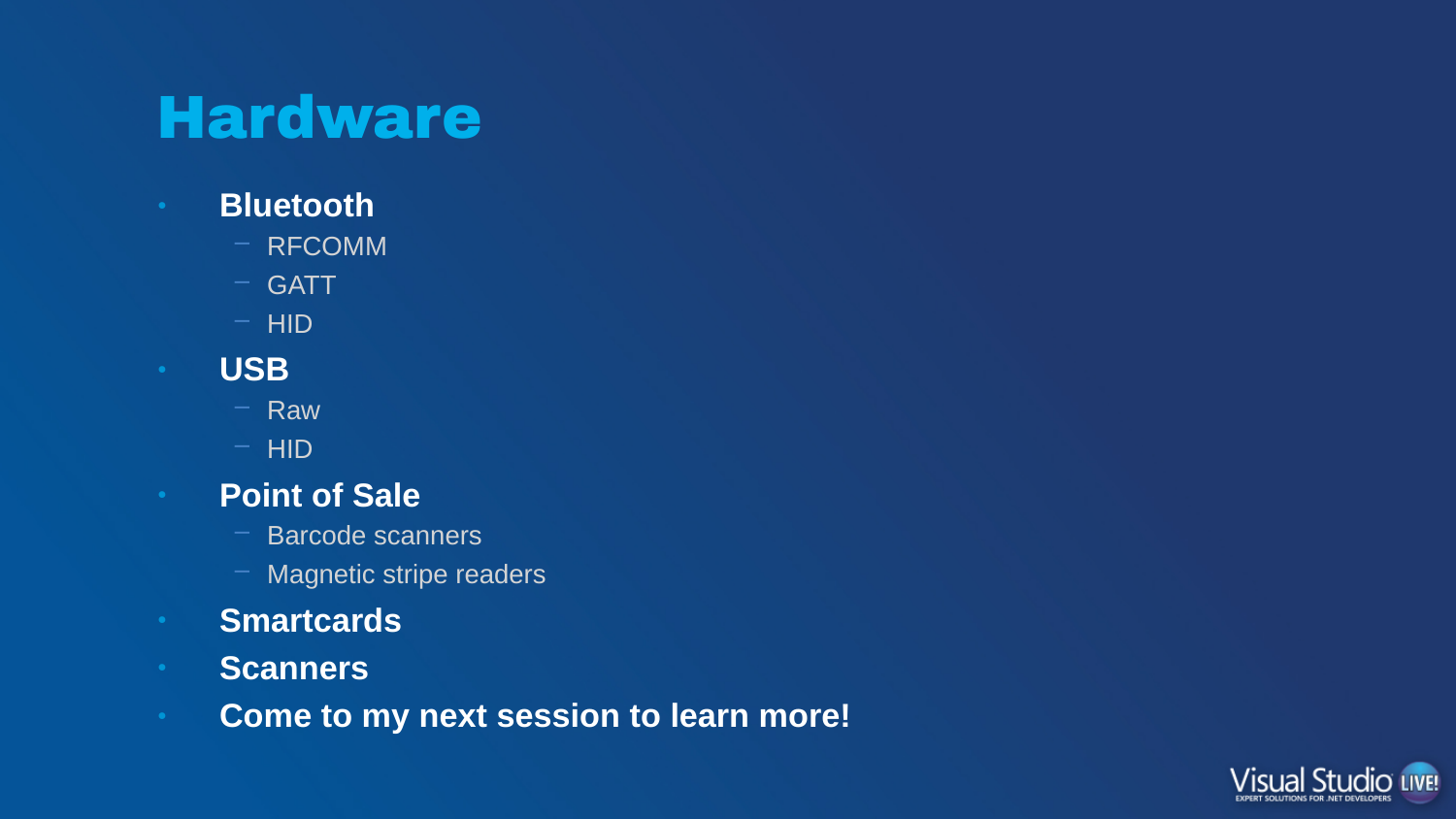

# Hardware
Bluetooth
RFCOMM
GATT
HID
USB
Raw
HID
Point of Sale
Barcode scanners
Magnetic stripe readers
Smartcards
Scanners
Come to my next session to learn more!